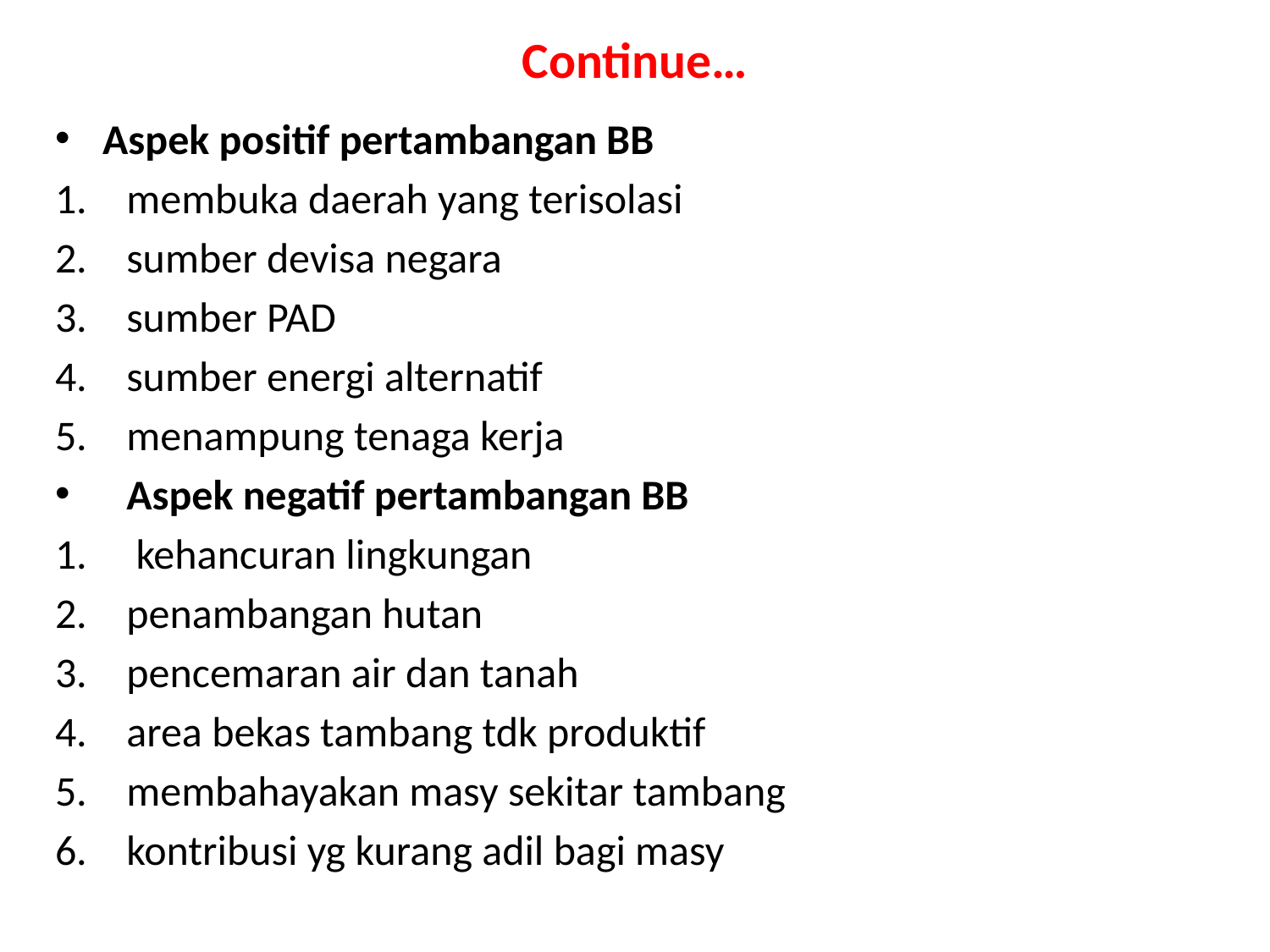

# Continue…
Aspek positif pertambangan BB
membuka daerah yang terisolasi
sumber devisa negara
sumber PAD
sumber energi alternatif
menampung tenaga kerja
Aspek negatif pertambangan BB
 kehancuran lingkungan
penambangan hutan
pencemaran air dan tanah
area bekas tambang tdk produktif
membahayakan masy sekitar tambang
kontribusi yg kurang adil bagi masy